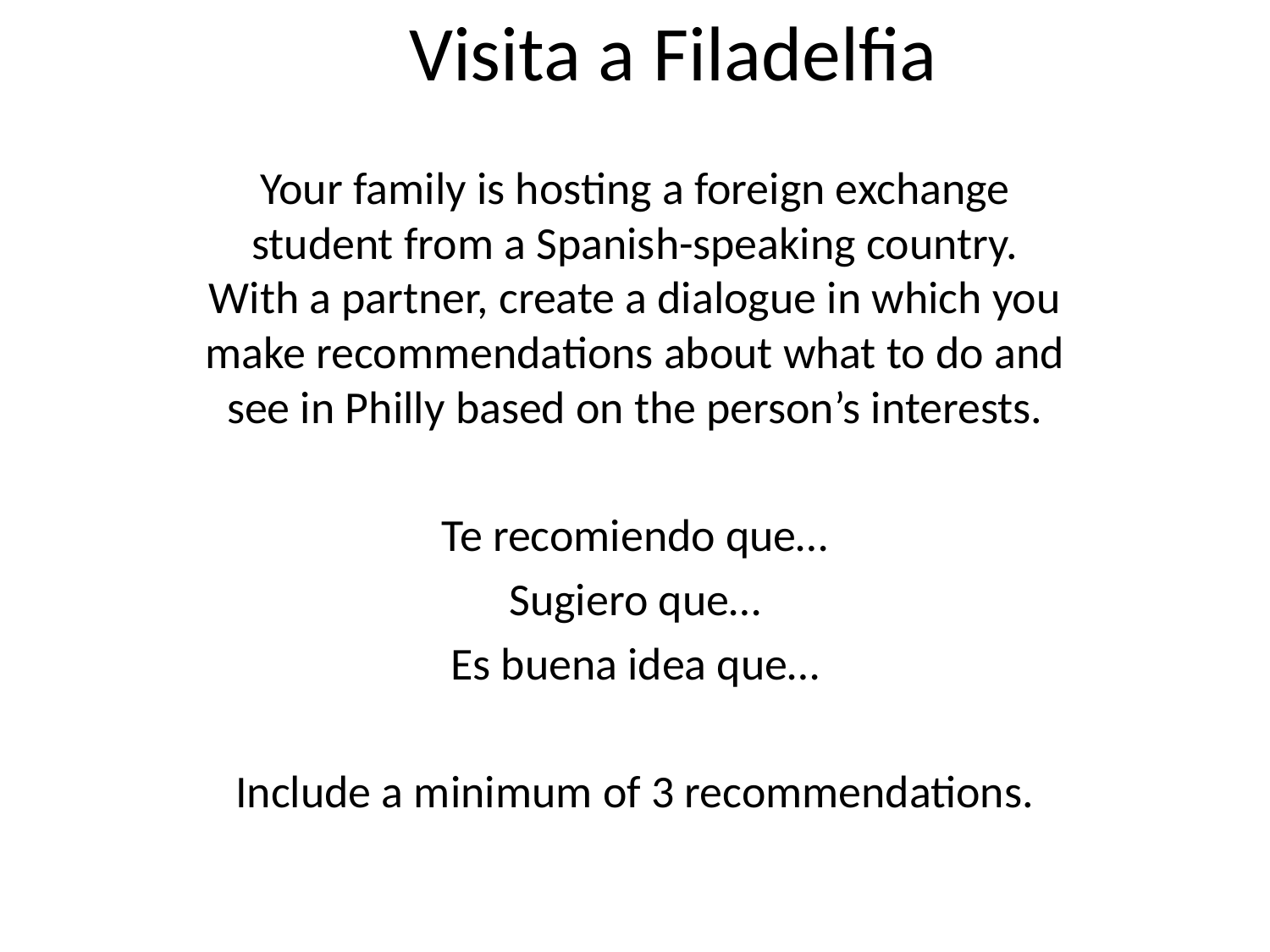

# Visita a Filadelfia
Your family is hosting a foreign exchange student from a Spanish-speaking country. With a partner, create a dialogue in which you make recommendations about what to do and see in Philly based on the person’s interests.

Te recomiendo que…
Sugiero que…
Es buena idea que…

Include a minimum of 3 recommendations.